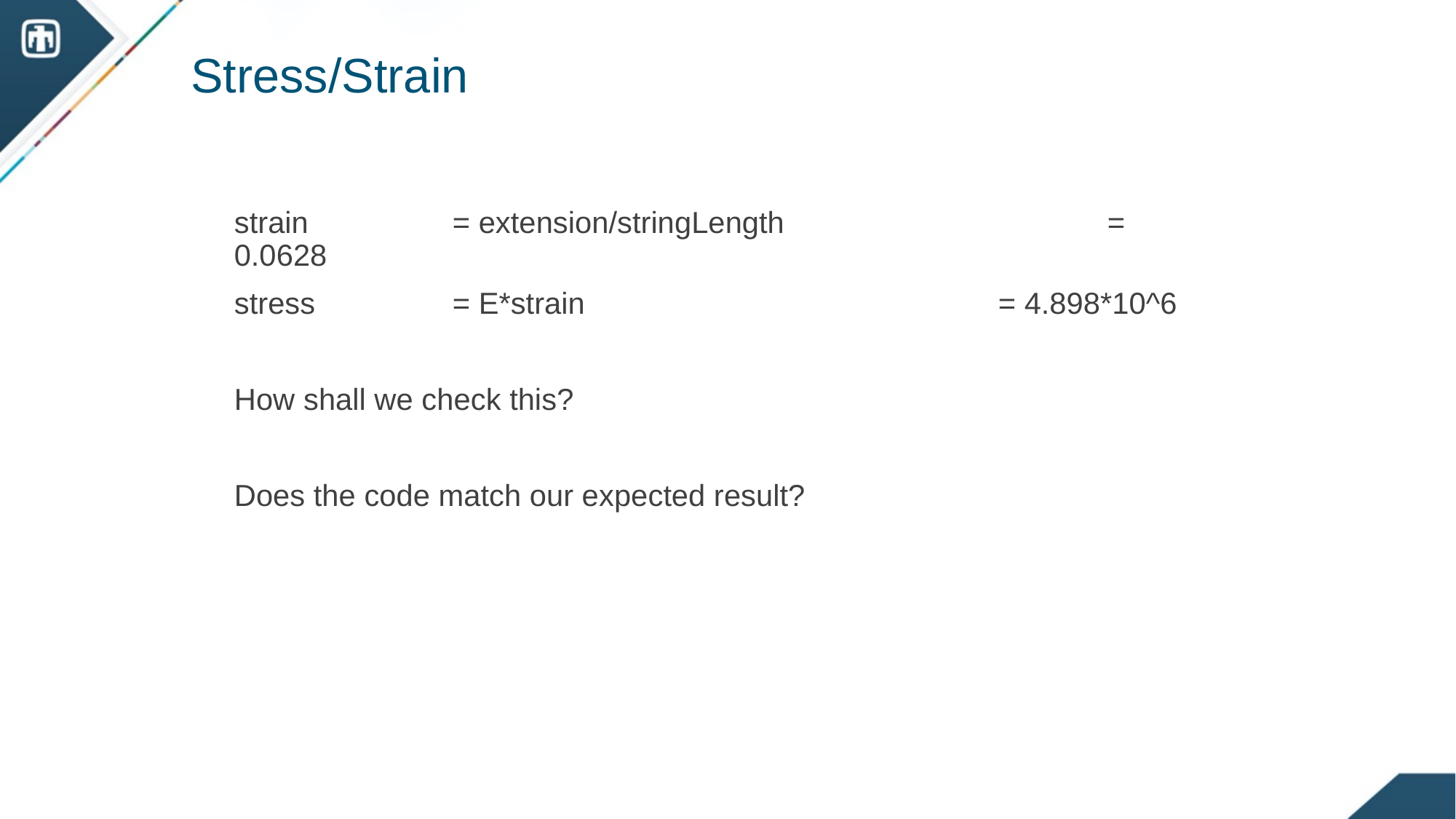

# Stress/Strain
strain 		= extension/stringLength 			= 0.0628
stress 		= E*strain 				= 4.898*10^6

How shall we check this?

Does the code match our expected result?